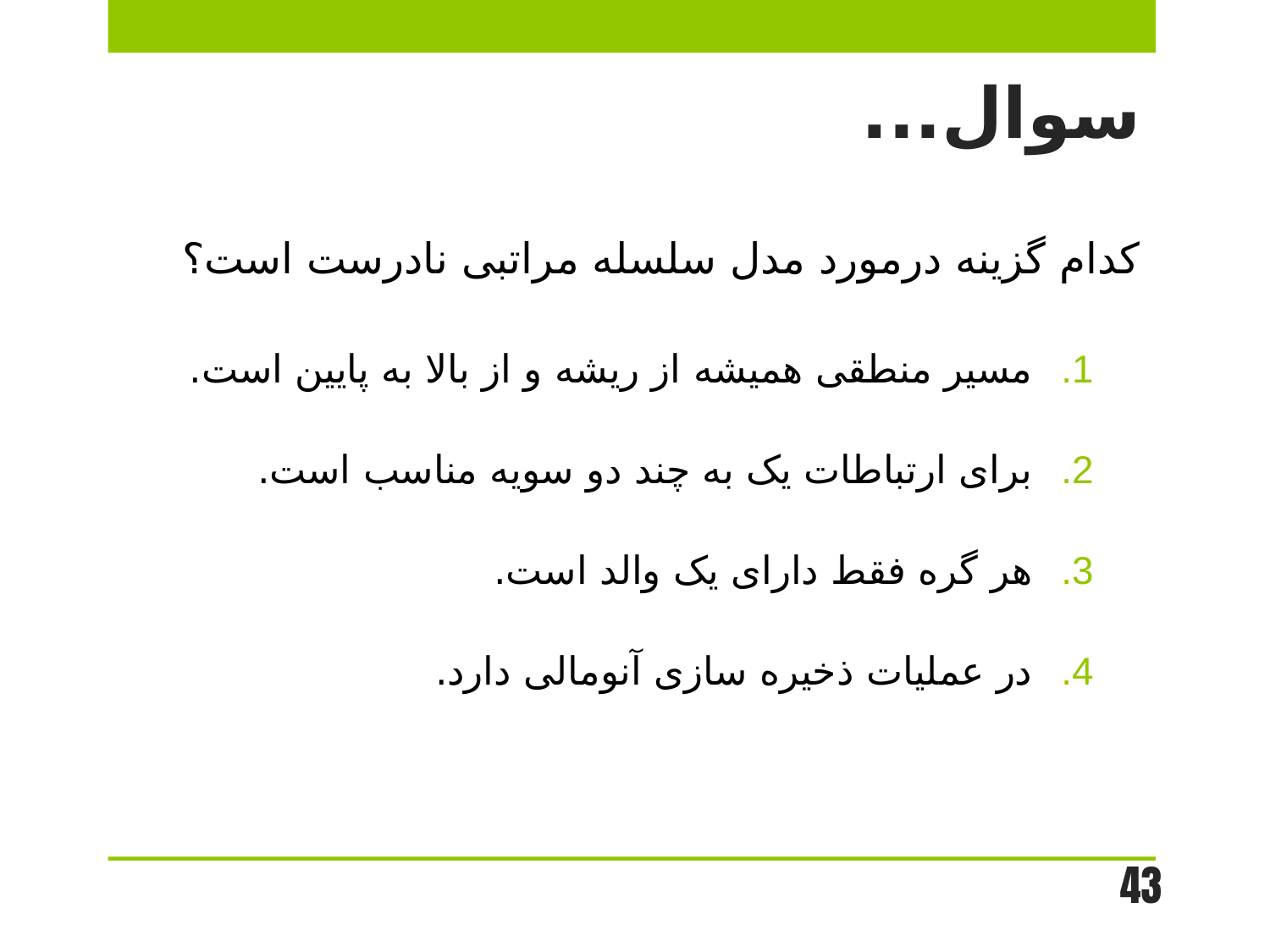

# سوال...
کدام گزينه درمورد مدل سلسله مراتبی نادرست است؟

مسير منطقی هميشه از ريشه و از بالا به پايين است.
برای ارتباطات يک به چند دو سويه مناسب است.
هر گره فقط دارای يک والد است.
در عمليات ذخيره سازی آنومالی دارد.

43